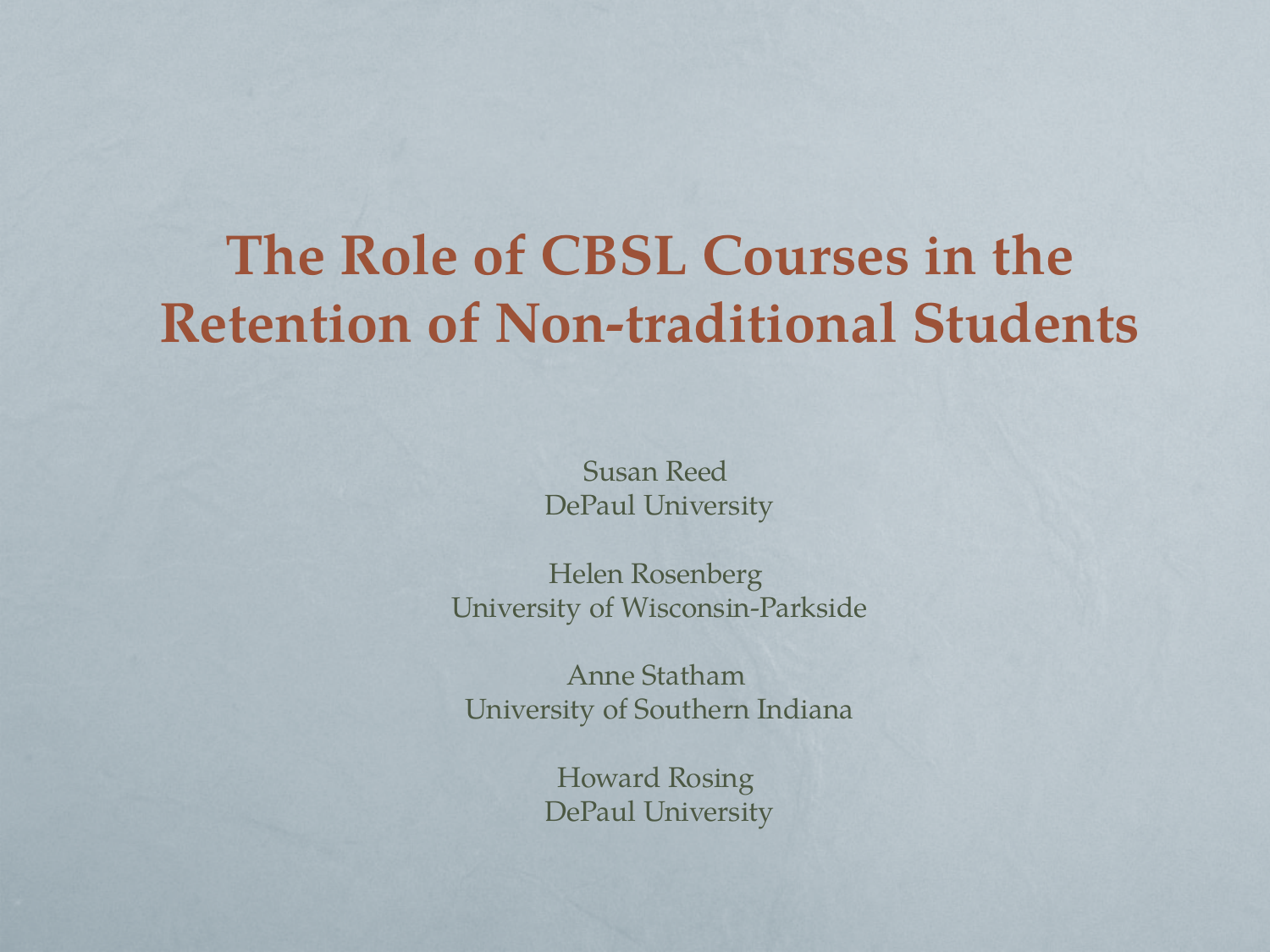

# The Role of CBSL Courses in the Retention of Non-traditional Students

Susan Reed
 DePaul University

Helen Rosenberg
 University of Wisconsin-Parkside

Anne Statham
 University of Southern Indiana

Howard Rosing
 DePaul University